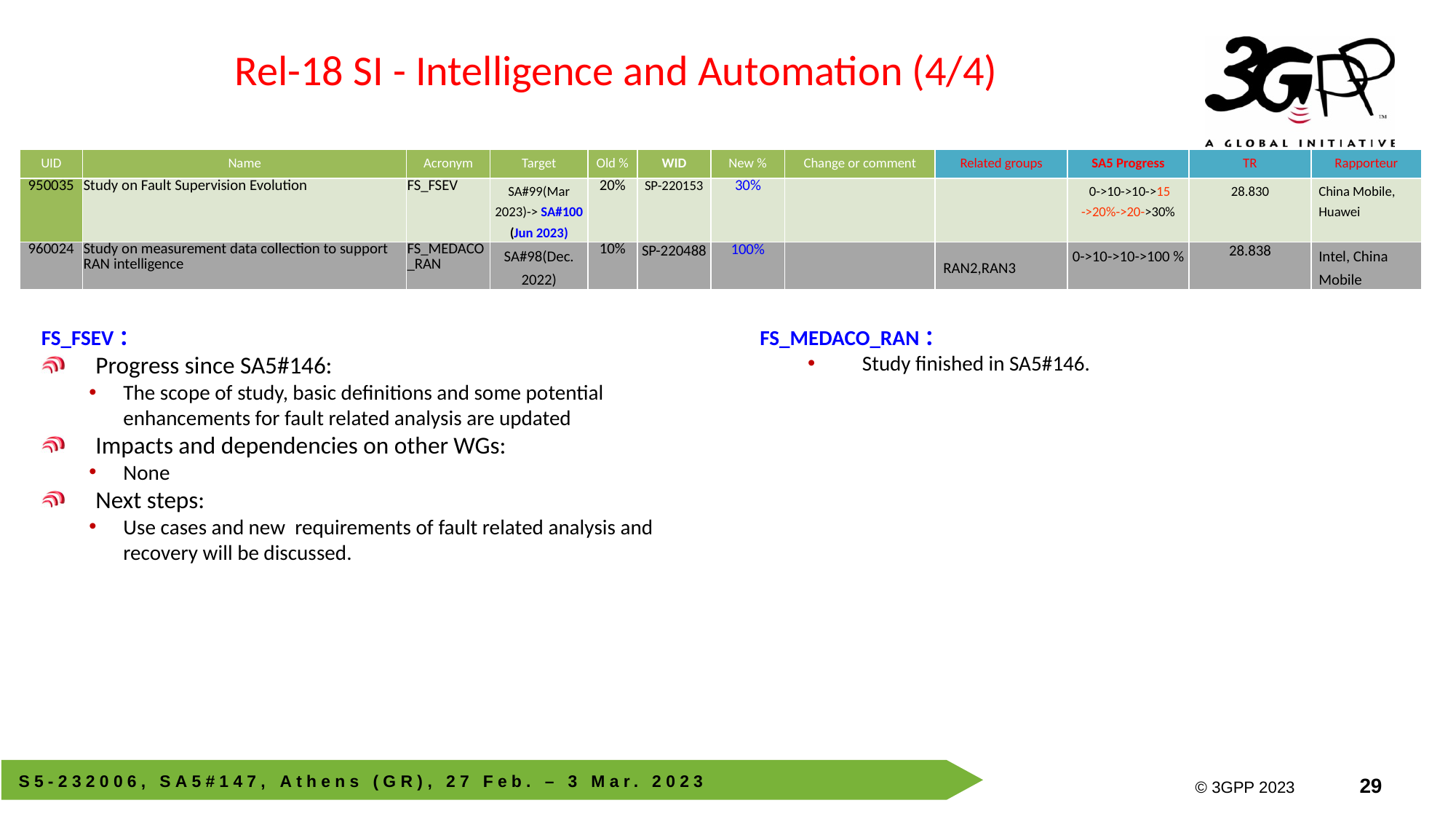

# Rel-18 SI - Intelligence and Automation (4/4)
| UID | Name | Acronym | Target | Old % | WID | New % | Change or comment | Related groups | SA5 Progress | TR | Rapporteur |
| --- | --- | --- | --- | --- | --- | --- | --- | --- | --- | --- | --- |
| 950035 | Study on Fault Supervision Evolution | FS\_FSEV | SA#99(Mar 2023)-> SA#100 (Jun 2023) | 20% | SP-220153 | 30% |  |  | 0->10->10->15 ->20%->20->30% | 28.830 | China Mobile, Huawei |
| 960024 | Study on measurement data collection to support RAN intelligence | FS\_MEDACO\_RAN | SA#98(Dec. 2022) | 10% | SP-220488 | 100% |  | RAN2,RAN3 | 0->10->10->100 % | 28.838 | Intel, China Mobile |
FS_FSEV：
Progress since SA5#146:
The scope of study, basic definitions and some potential enhancements for fault related analysis are updated
Impacts and dependencies on other WGs:
None
Next steps:
Use cases and new  requirements of fault related analysis and recovery will be discussed.
FS_MEDACO_RAN：
Study finished in SA5#146.